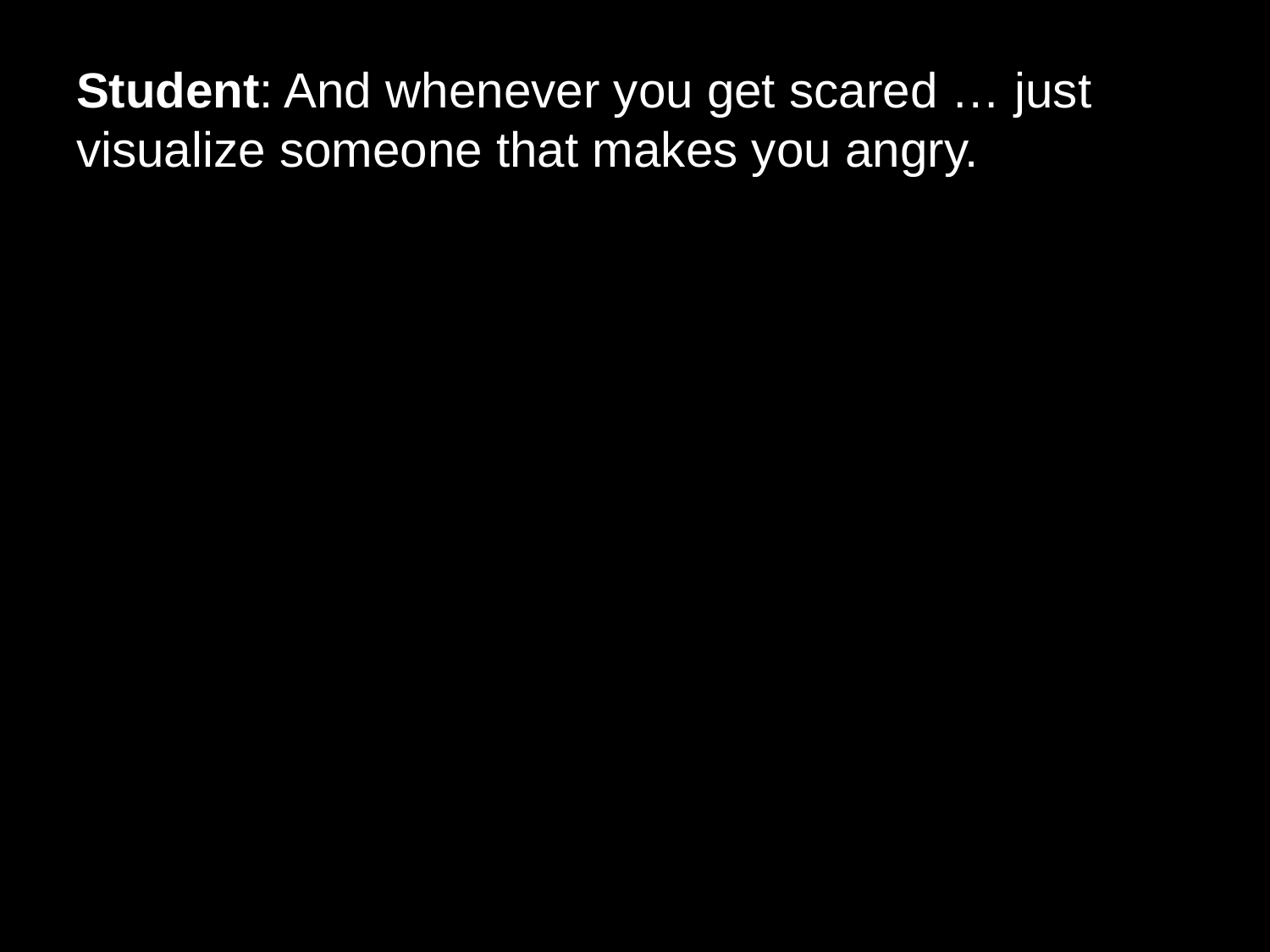

# Student: And whenever you get scared … just visualize someone that makes you angry.